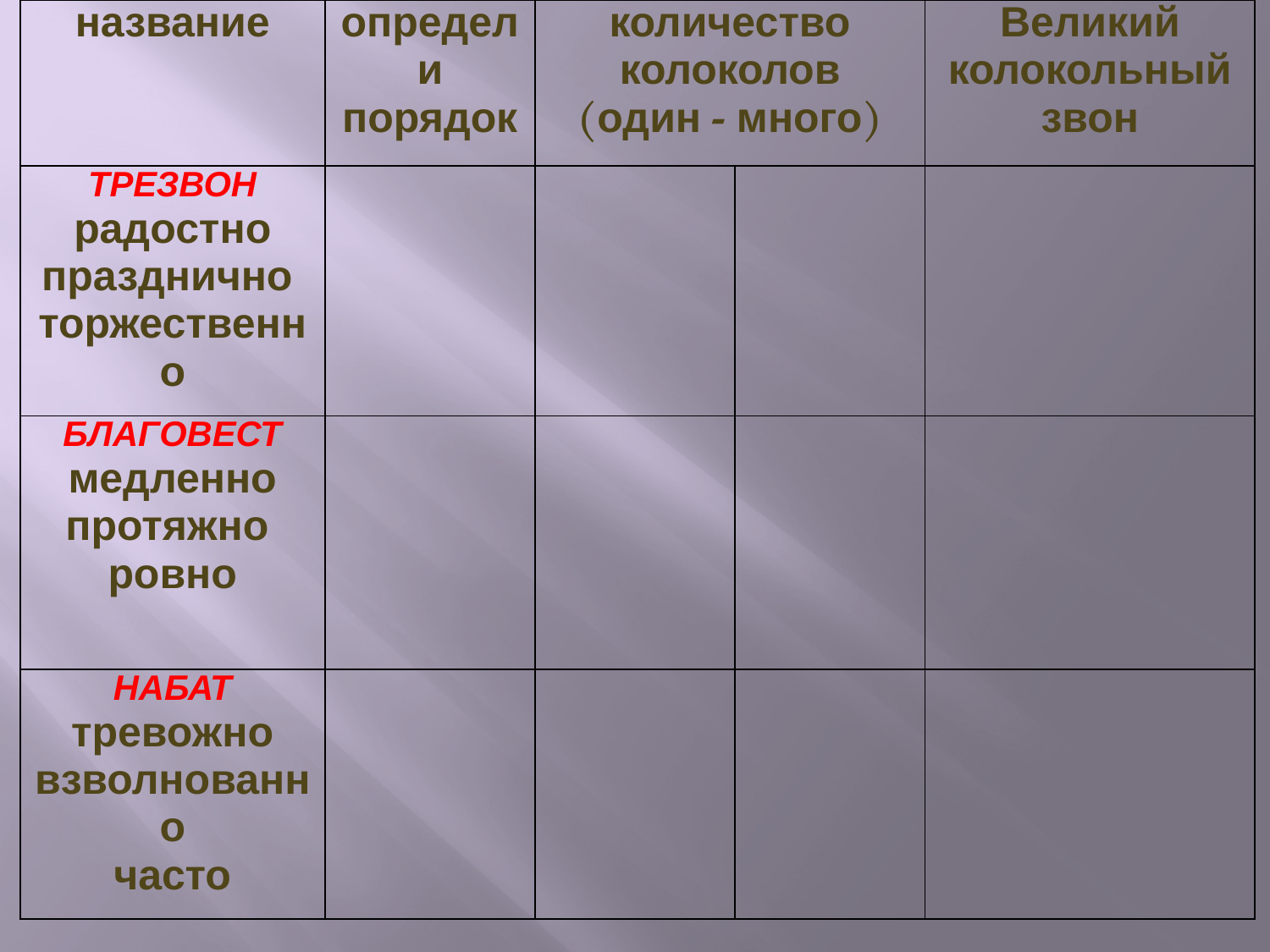

| название | определи порядок | количество колоколов (один - много) |  | Великий колокольный звон |
| --- | --- | --- | --- | --- |
| ТРЕЗВОН радостно празднично торжественно |  |  |  |  |
| БЛАГОВЕСТ медленно протяжно ровно |  |  |  |  |
| НАБАТ тревожно взволнованно часто |  |  |  |  |